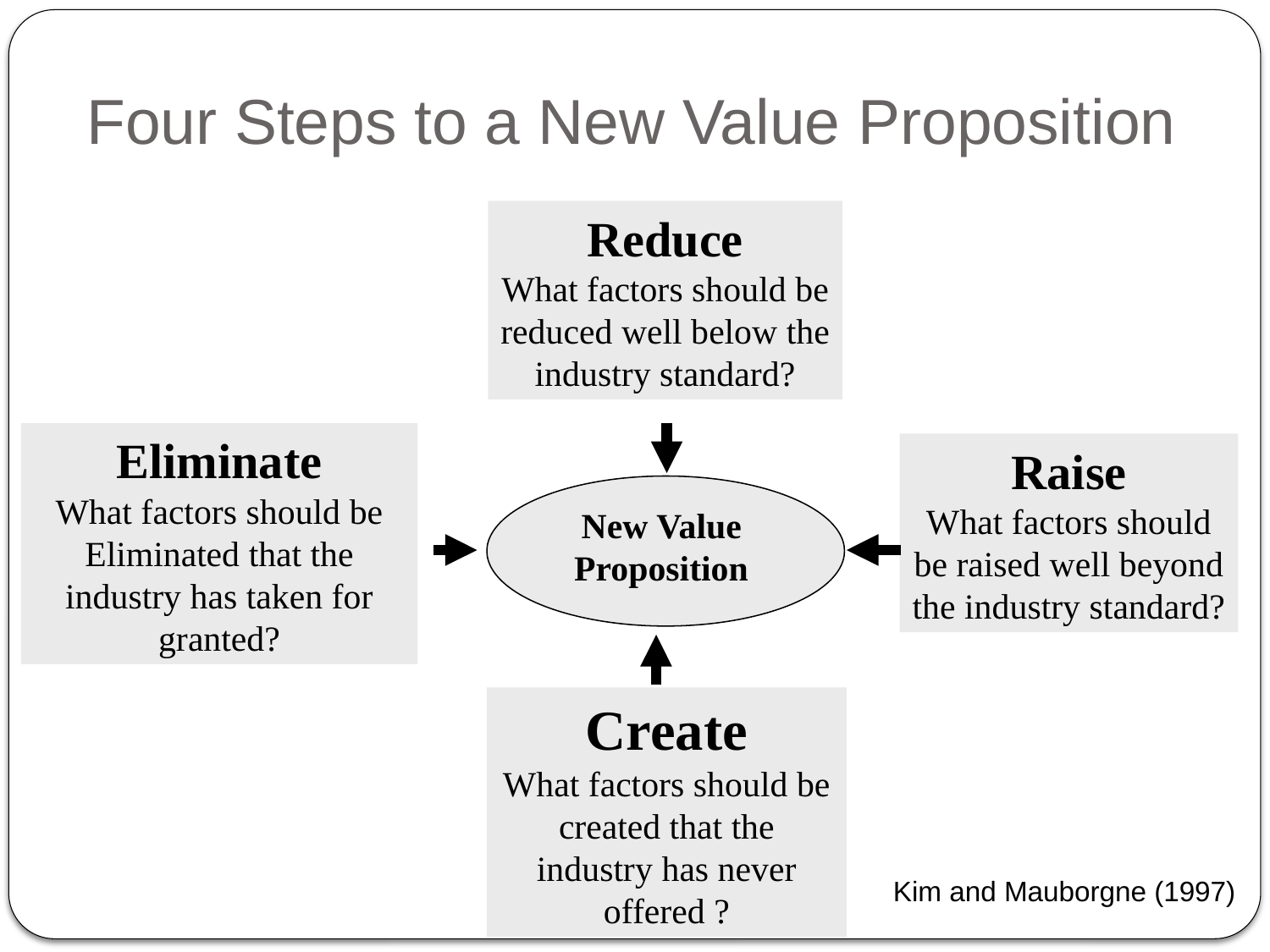

# Four Steps to a New Value Proposition
Reduce
What factors should be
reduced well below the
industry standard?
Eliminate
What factors should be
Eliminated that the industry has taken for granted?

Raise
What factors should be raised well beyond the industry standard?

New Value
Proposition

Create
What factors should be
created that the industry has never offered ?
Kim and Mauborgne (1997)